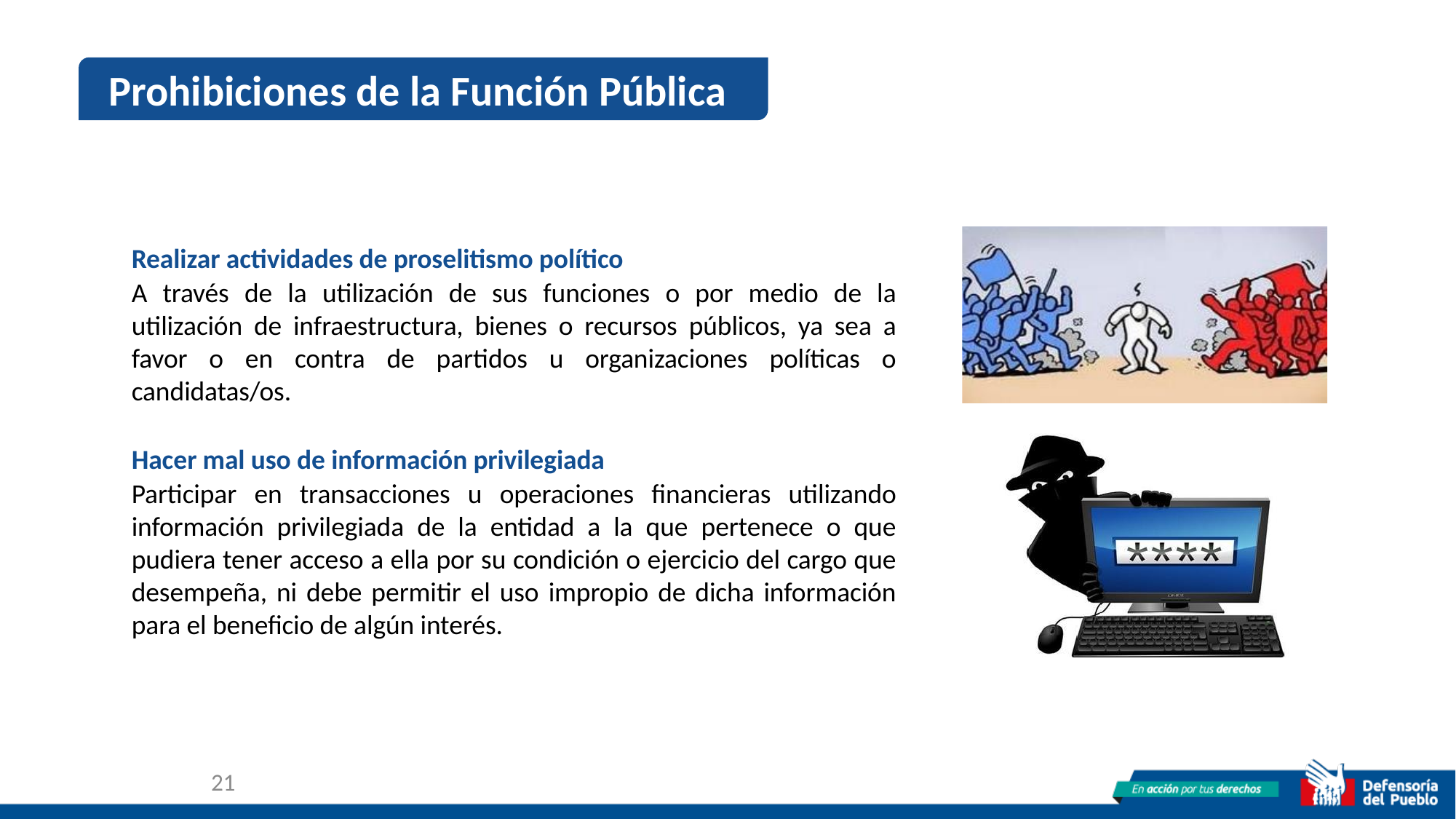

Prohibiciones de la Función Pública

Realizar actividades de proselitismo político
A través de la utilización de sus funciones o por medio de la utilización de infraestructura, bienes o recursos públicos, ya sea a favor o en contra de partidos u organizaciones políticas o candidatas/os.

Hacer mal uso de información privilegiada
Participar en transacciones u operaciones financieras utilizando información privilegiada de la entidad a la que pertenece o que pudiera tener acceso a ella por su condición o ejercicio del cargo que desempeña, ni debe permitir el uso impropio de dicha información para el beneficio de algún interés.

21